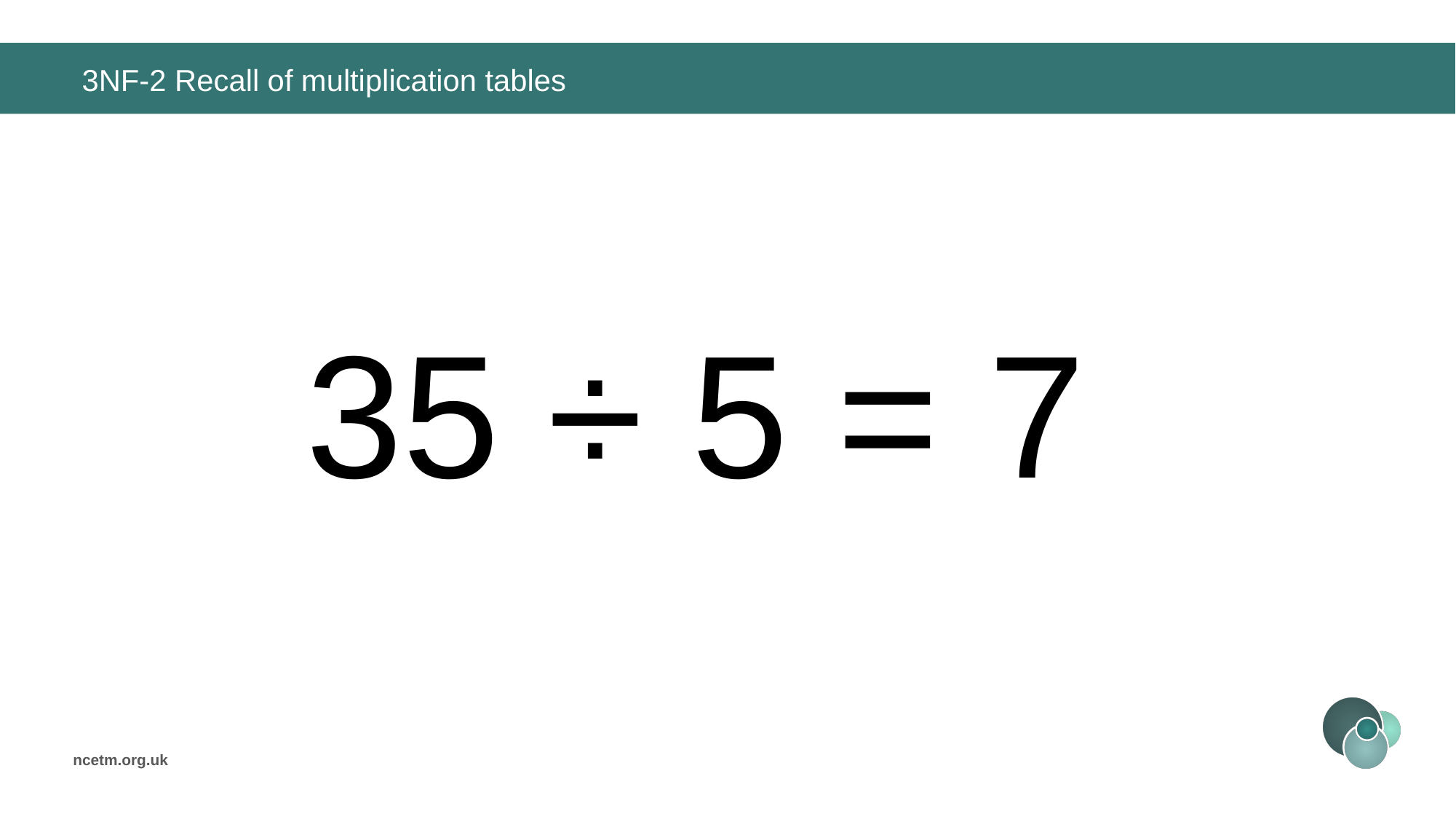

# 3NF-2 Recall of multiplication tables
35 ÷ 5 =
7